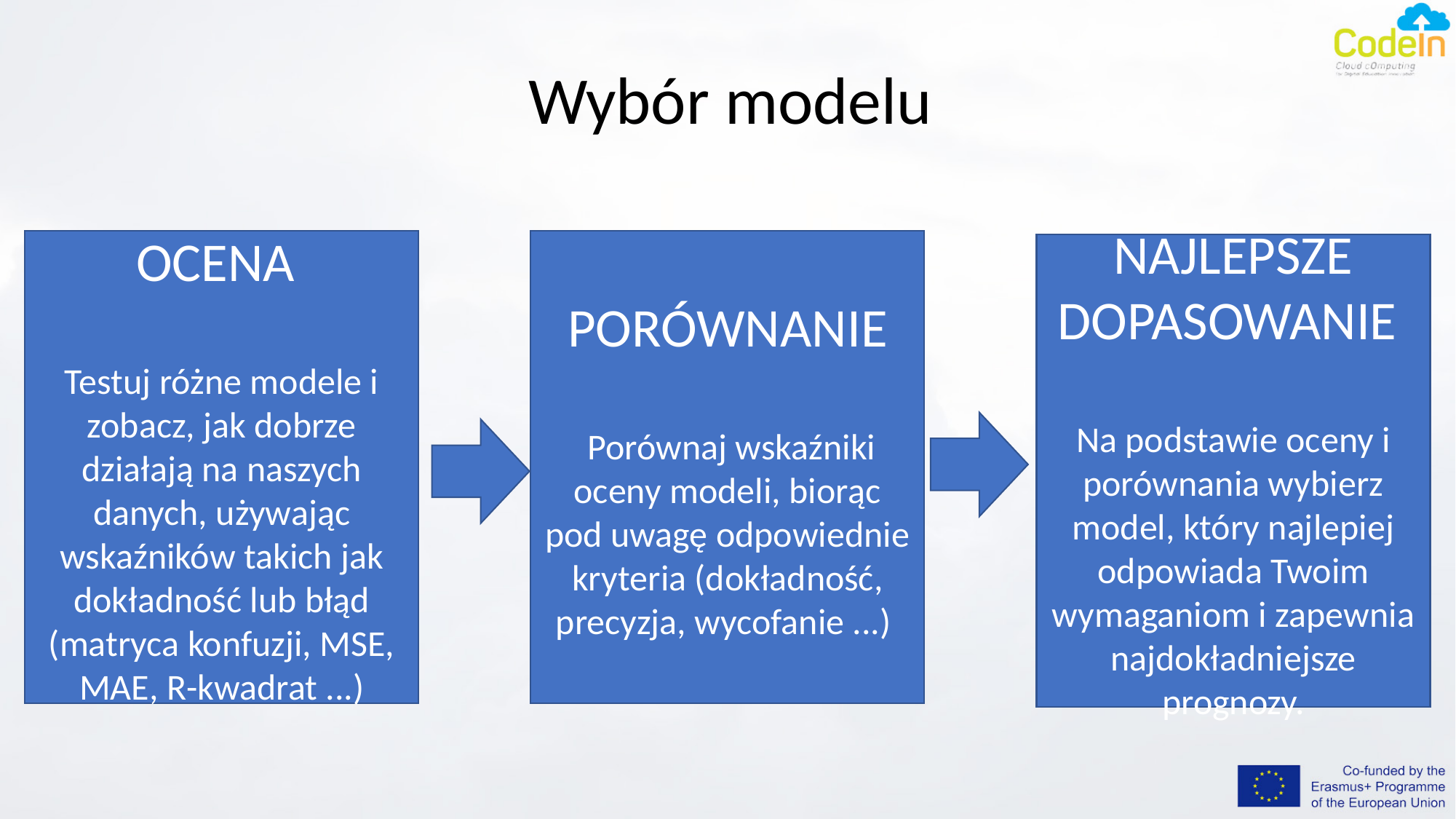

# Wybór modelu
OCENA

Testuj różne modele i zobacz, jak dobrze działają na naszych danych, używając wskaźników takich jak dokładność lub błąd (matryca konfuzji, MSE, MAE, R-kwadrat ...)
PORÓWNANIE

 Porównaj wskaźniki oceny modeli, biorąc pod uwagę odpowiednie kryteria (dokładność, precyzja, wycofanie ...)
NAJLEPSZE DOPASOWANIE

Na podstawie oceny i porównania wybierz model, który najlepiej odpowiada Twoim wymaganiom i zapewnia najdokładniejsze prognozy.